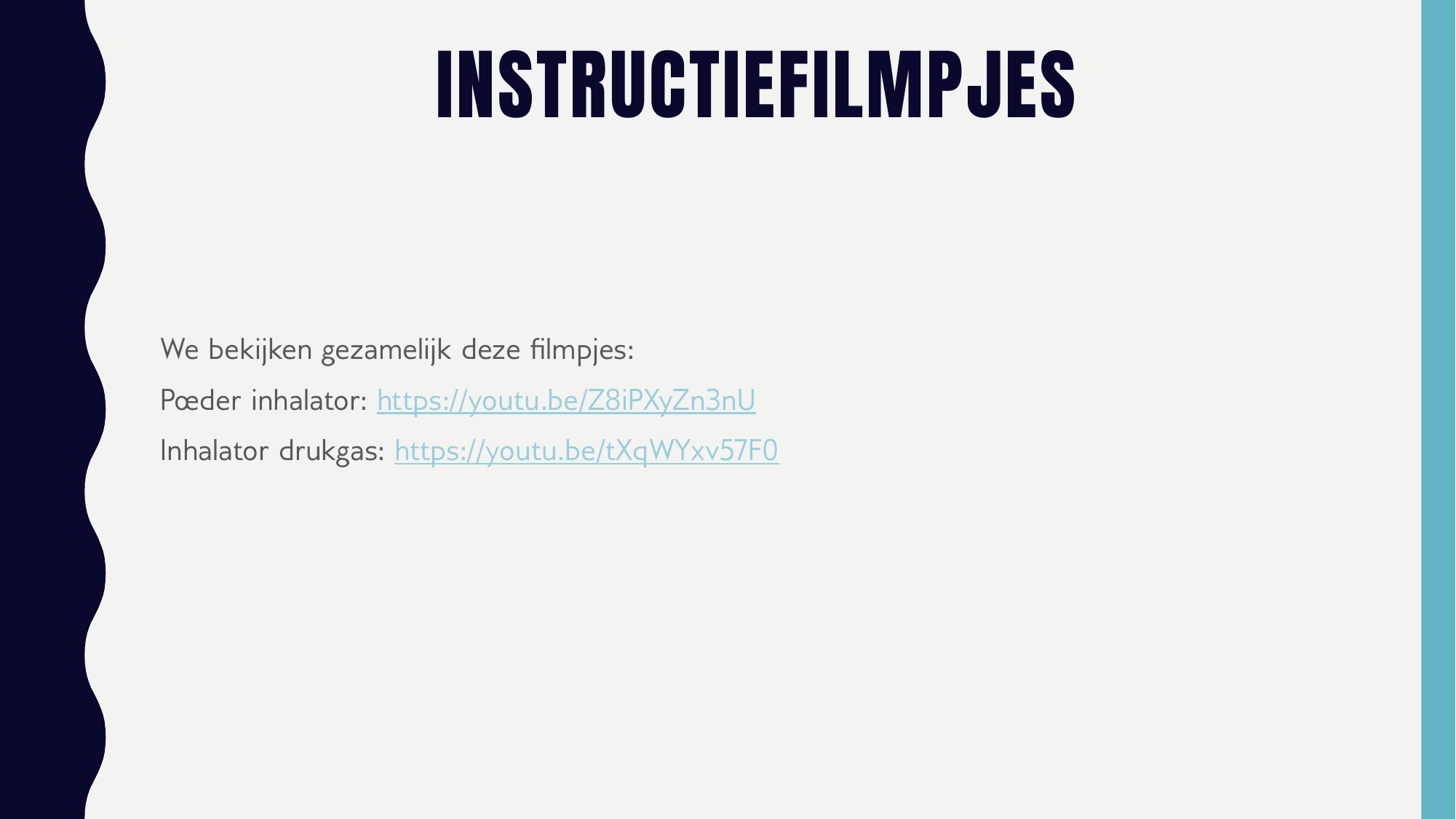

# instructiefilmpjes

We bekijken gezamelijk deze filmpjes:
Poeder inhalator: https://youtu.be/Z8iPXyZn3nU
Inhalator drukgas: https://youtu.be/tXqWYxv57F0